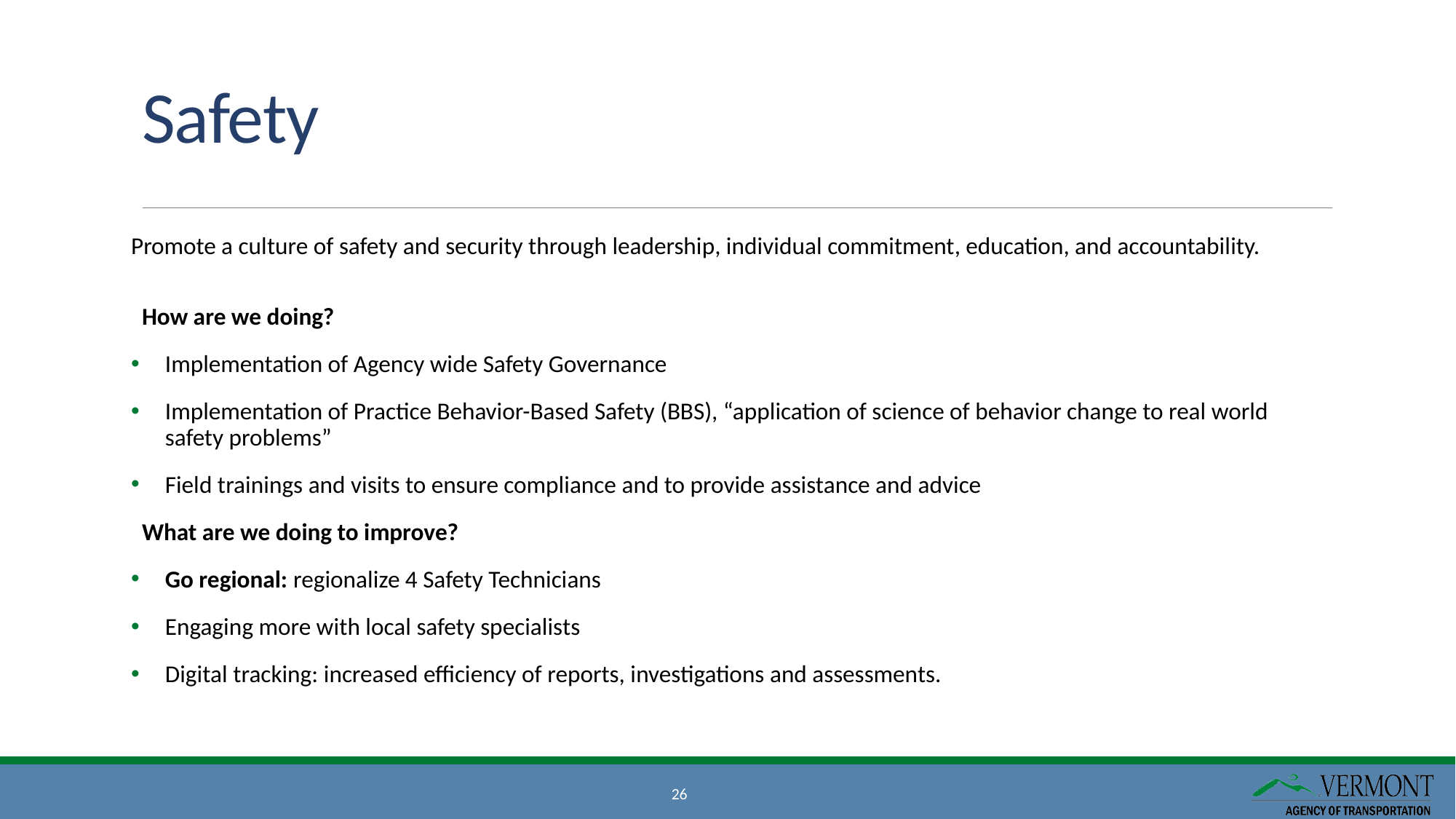

# Safety

Promote a culture of safety and security through leadership, individual commitment, education, and accountability.

How are we doing?
Implementation of Agency wide Safety Governance
Implementation of Practice Behavior-Based Safety (BBS), “application of science of behavior change to real world safety problems”
Field trainings and visits to ensure compliance and to provide assistance and advice
What are we doing to improve?
Go regional: regionalize 4 Safety Technicians
Engaging more with local safety specialists
Digital tracking: increased efficiency of reports, investigations and assessments.
26